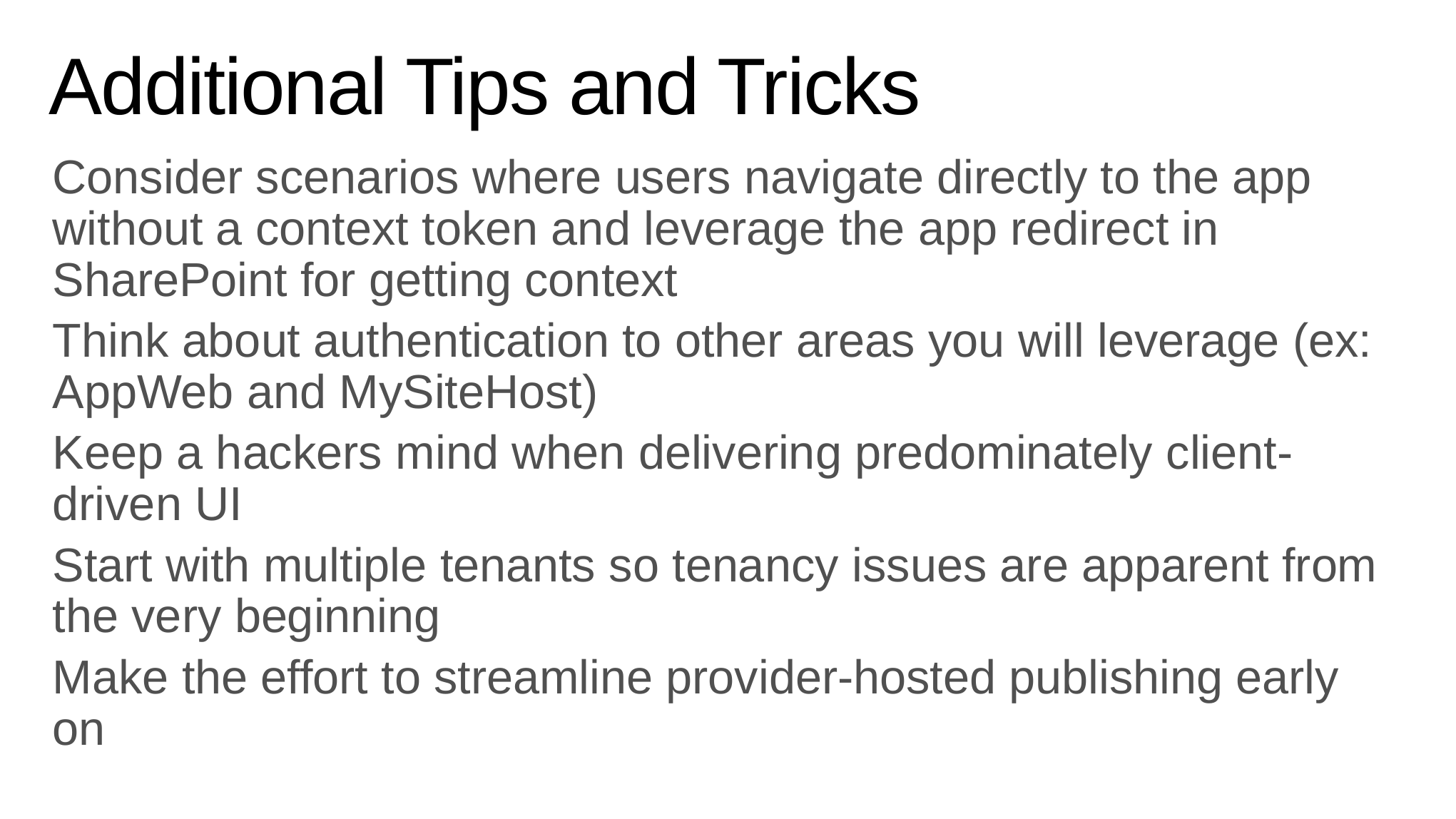

# Additional Tips and Tricks
Consider scenarios where users navigate directly to the app without a context token and leverage the app redirect in SharePoint for getting context
Think about authentication to other areas you will leverage (ex: AppWeb and MySiteHost)
Keep a hackers mind when delivering predominately client-driven UI
Start with multiple tenants so tenancy issues are apparent from the very beginning
Make the effort to streamline provider-hosted publishing early on